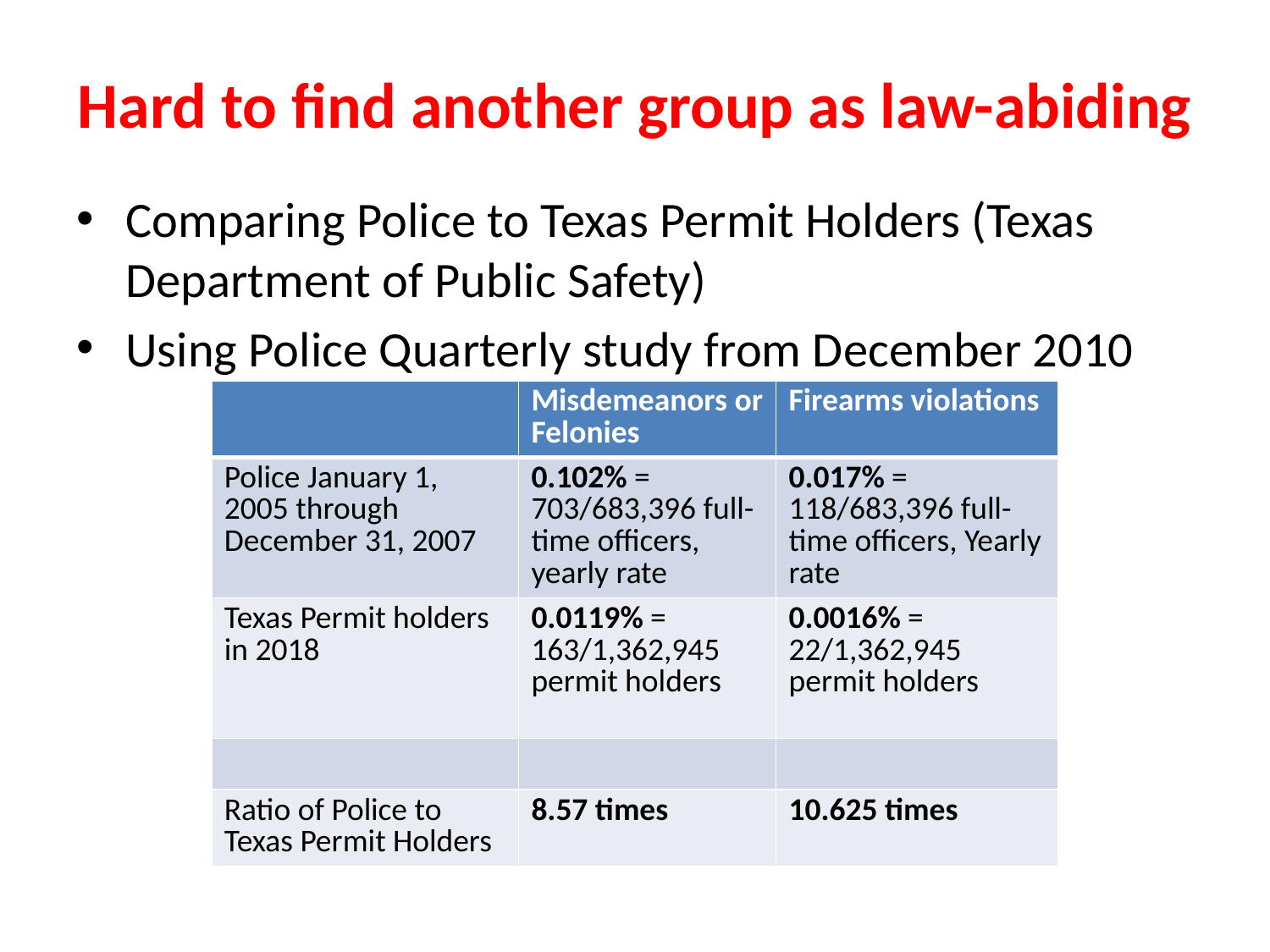

# Hard to find another group as law-abiding
Comparing Police to Texas Permit Holders (Texas Department of Public Safety)
Using Police Quarterly study from December 2010
|  | Misdemeanors or Felonies | Firearms violations |
| --- | --- | --- |
| Police January 1, 2005 through December 31, 2007 | 0.102% = 703/683,396 full-time officers, yearly rate | 0.017% = 118/683,396 full-time officers, Yearly rate |
| Texas Permit holders in 2018 | 0.0119% = 163/1,362,945 permit holders | 0.0016% = 22/1,362,945 permit holders |
|  |  |  |
| Ratio of Police to Texas Permit Holders | 8.57 times | 10.625 times |